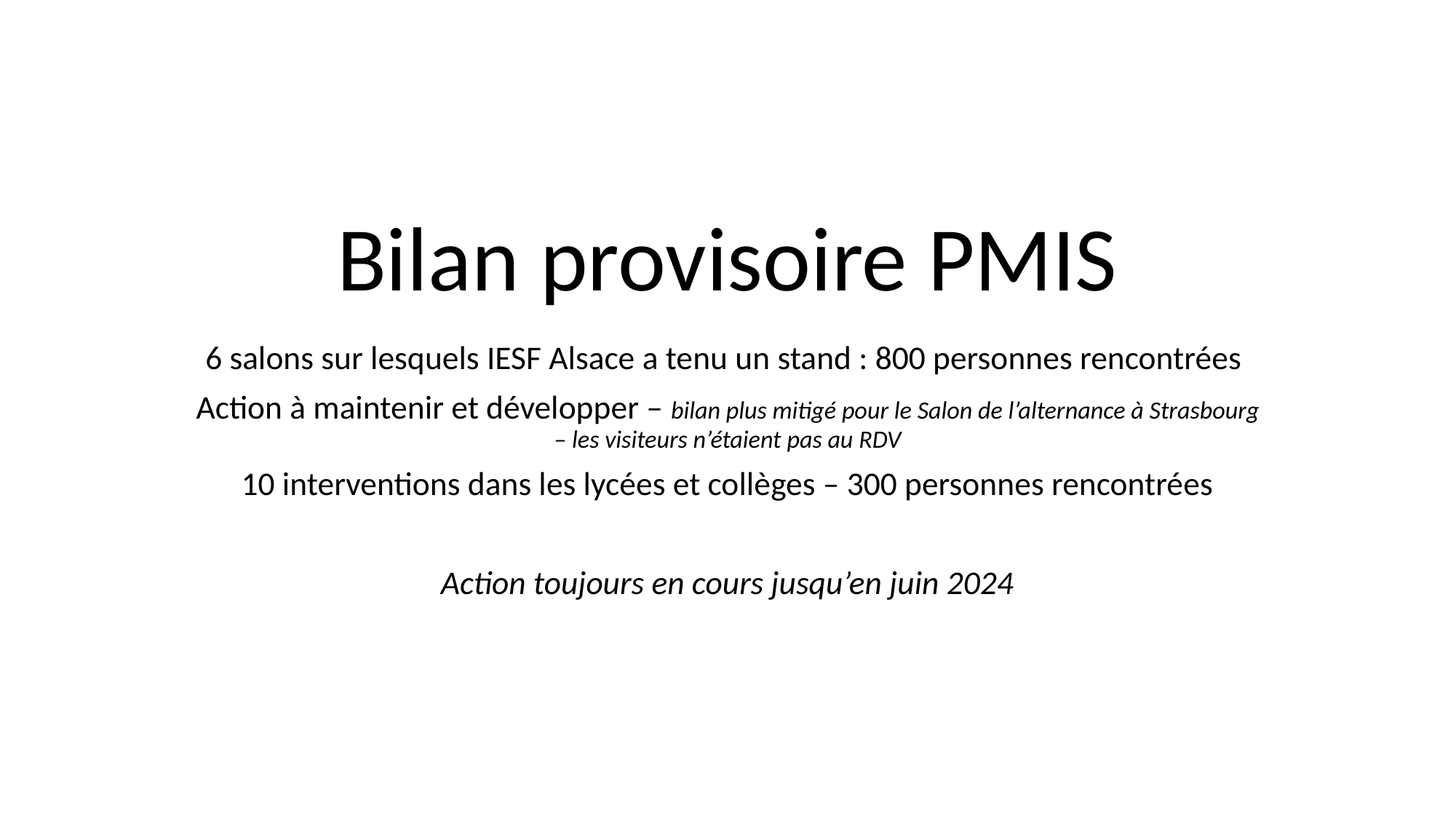

# Bilan provisoire PMIS
6 salons sur lesquels IESF Alsace a tenu un stand : 800 personnes rencontrées
Action à maintenir et développer – bilan plus mitigé pour le Salon de l’alternance à Strasbourg – les visiteurs n’étaient pas au RDV
10 interventions dans les lycées et collèges – 300 personnes rencontrées

Action toujours en cours jusqu’en juin 2024